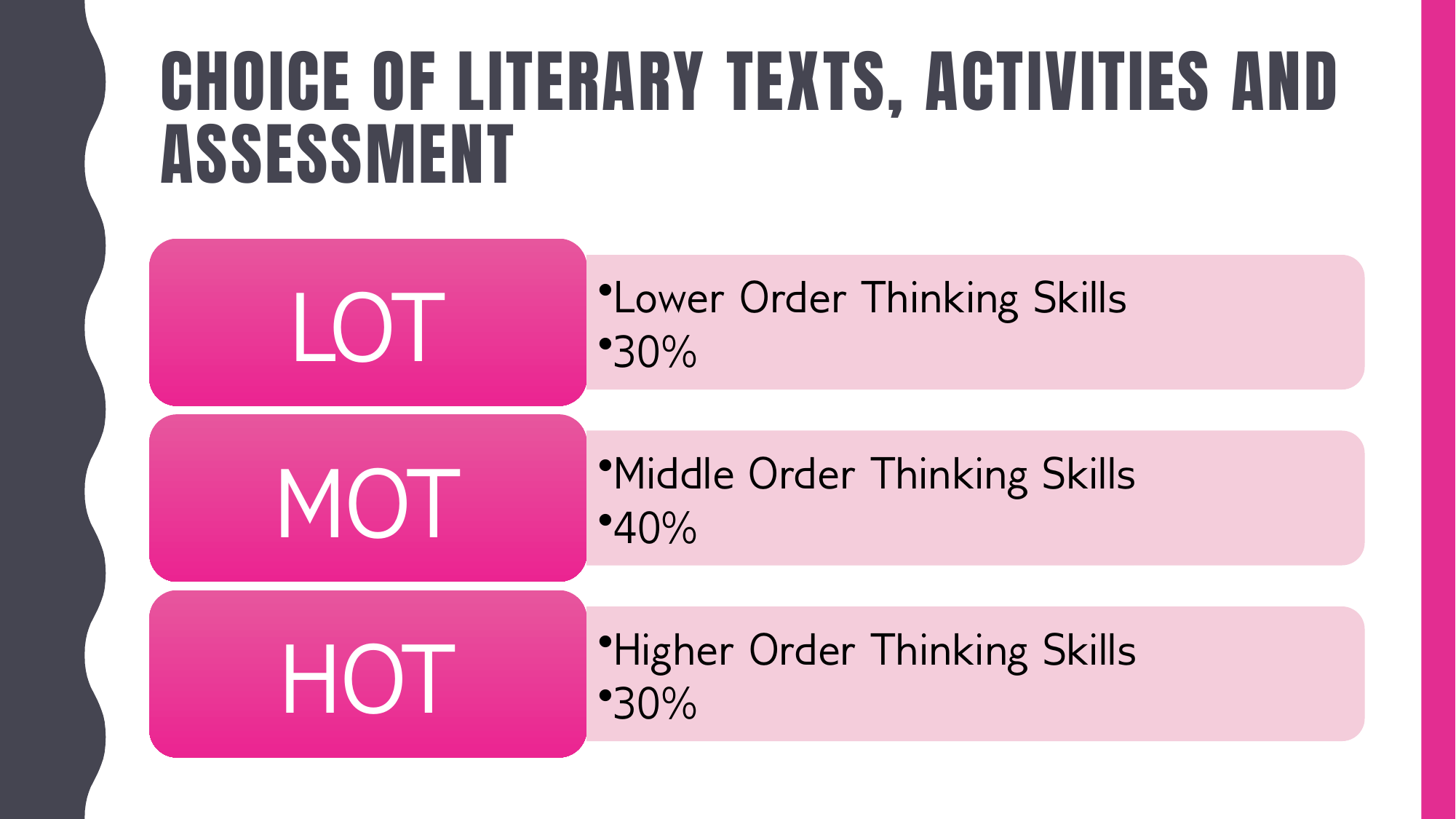

# Choice of literary texts, activities and Assessment
LOT
Lower Order Thinking Skills
30%
MOT
Middle Order Thinking Skills
40%
HOT
Higher Order Thinking Skills
30%